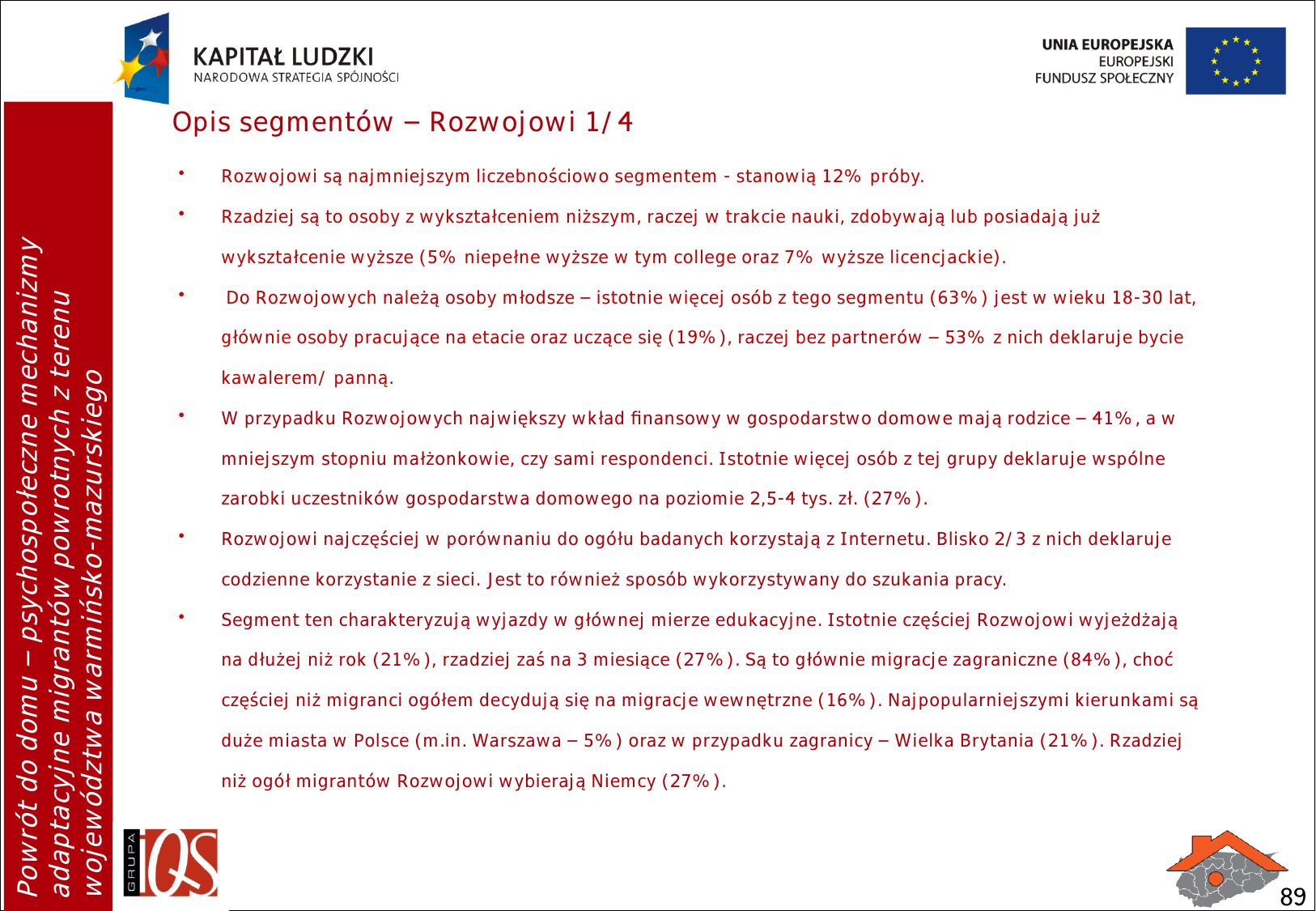

Opis segmentów – Rozwojowi 1/4
Rozwojowi są najmniejszym liczebnościowo segmentem - stanowią 12% próby.
Rzadziej są to osoby z wykształceniem niższym, raczej w trakcie nauki, zdobywają lub posiadają już wykształcenie wyższe (5% niepełne wyższe w tym college oraz 7% wyższe licencjackie).
 Do Rozwojowych należą osoby młodsze – istotnie więcej osób z tego segmentu (63%) jest w wieku 18-30 lat, głównie osoby pracujące na etacie oraz uczące się (19%), raczej bez partnerów – 53% z nich deklaruje bycie kawalerem/ panną.
W przypadku Rozwojowych największy wkład finansowy w gospodarstwo domowe mają rodzice – 41%, a w mniejszym stopniu małżonkowie, czy sami respondenci. Istotnie więcej osób z tej grupy deklaruje wspólne zarobki uczestników gospodarstwa domowego na poziomie 2,5-4 tys. zł. (27%).
Rozwojowi najczęściej w porównaniu do ogółu badanych korzystają z Internetu. Blisko 2/3 z nich deklaruje codzienne korzystanie z sieci. Jest to również sposób wykorzystywany do szukania pracy.
Segment ten charakteryzują wyjazdy w głównej mierze edukacyjne. Istotnie częściej Rozwojowi wyjeżdżają na dłużej niż rok (21%), rzadziej zaś na 3 miesiące (27%). Są to głównie migracje zagraniczne (84%), choć częściej niż migranci ogółem decydują się na migracje wewnętrzne (16%). Najpopularniejszymi kierunkami są duże miasta w Polsce (m.in. Warszawa – 5%) oraz w przypadku zagranicy – Wielka Brytania (21%). Rzadziej niż ogół migrantów Rozwojowi wybierają Niemcy (27%).
89